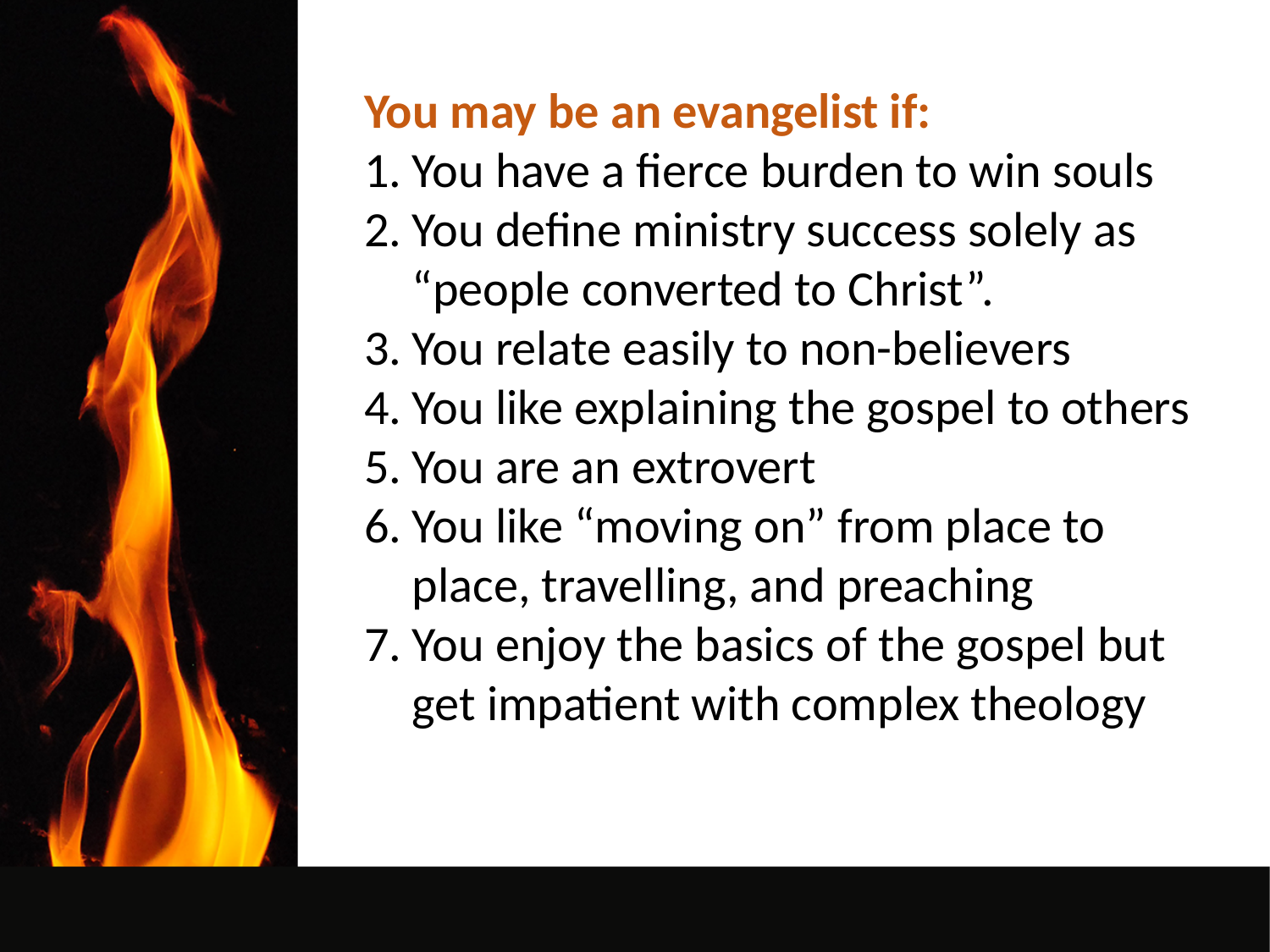

You may be an evangelist if:
You have a fierce burden to win souls
You define ministry success solely as “people converted to Christ”.
You relate easily to non-believers
You like explaining the gospel to others
You are an extrovert
You like “moving on” from place to place, travelling, and preaching
You enjoy the basics of the gospel but get impatient with complex theology